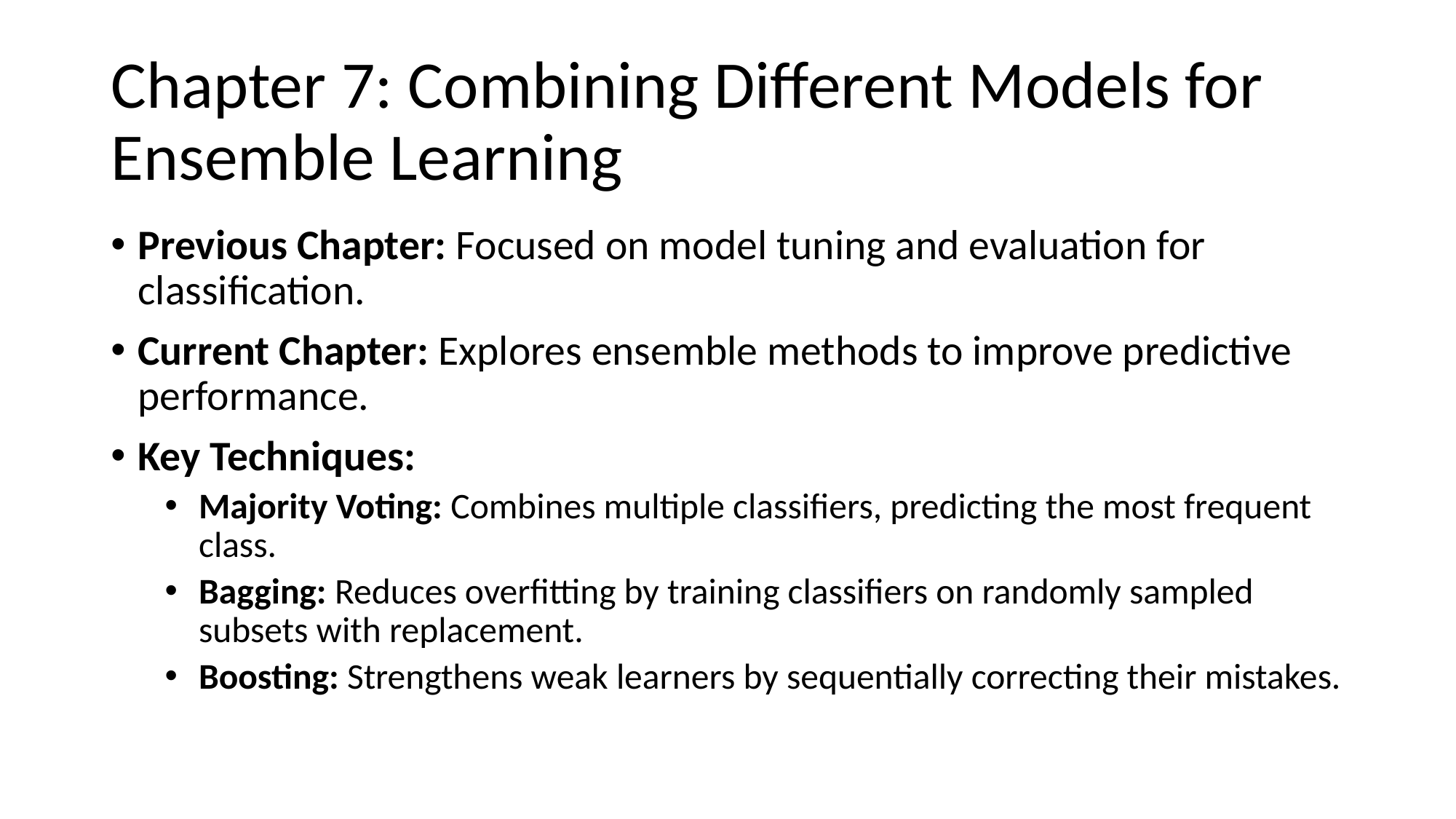

# Chapter 7: Combining Different Models for Ensemble Learning
Previous Chapter: Focused on model tuning and evaluation for classification.
Current Chapter: Explores ensemble methods to improve predictive performance.
Key Techniques:
Majority Voting: Combines multiple classifiers, predicting the most frequent class.
Bagging: Reduces overfitting by training classifiers on randomly sampled subsets with replacement.
Boosting: Strengthens weak learners by sequentially correcting their mistakes.